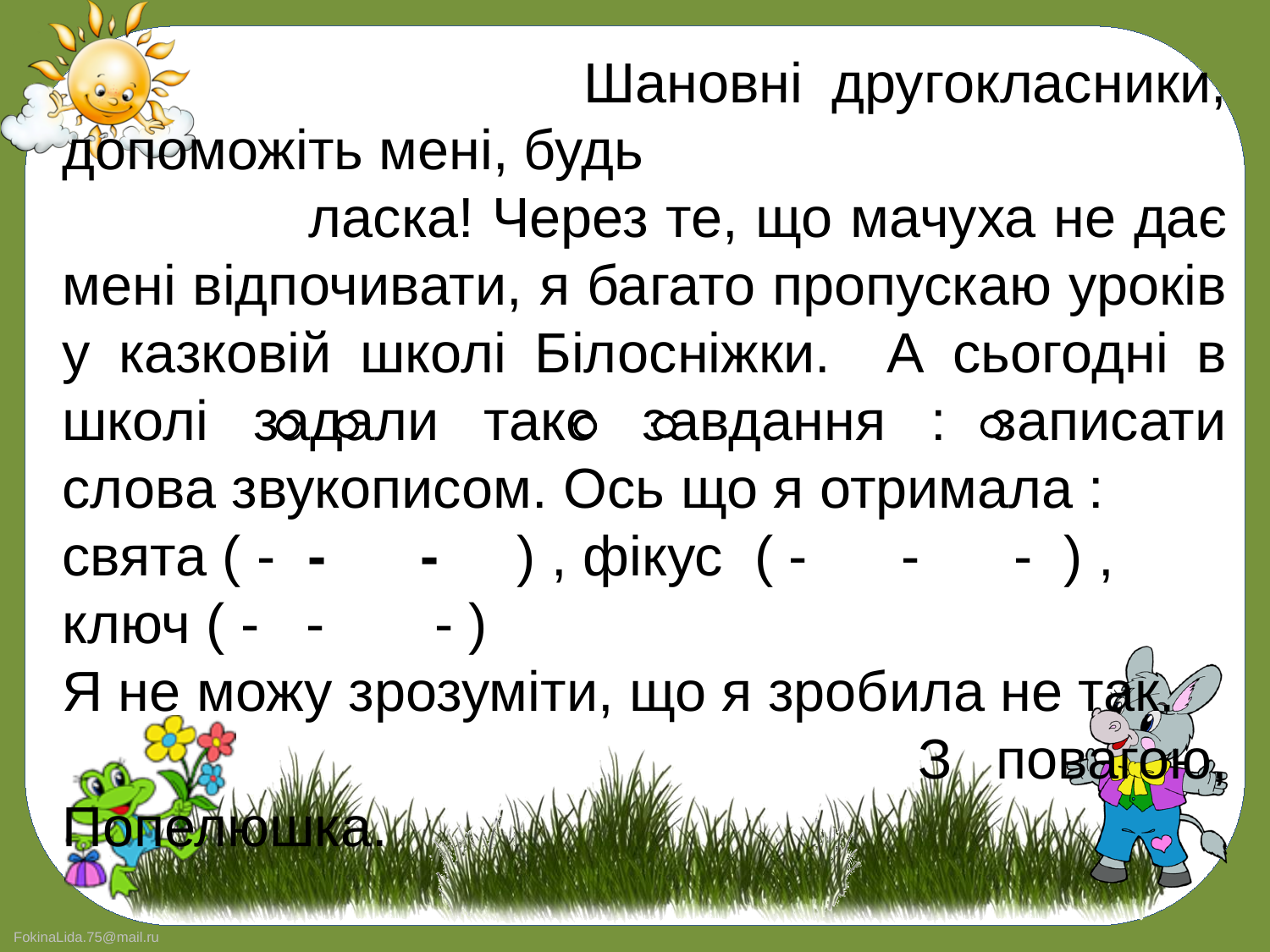

Шановні другокласники, допоможіть мені, будь
              ласка! Через те, що мачуха не дає мені відпочивати, я багато пропускаю уроків у казковій школі Білосніжки.  А сьогодні в школі задали таке завдання : записати слова звукописом. Ось що я отримала :
свята ( -  -      -     ) , фікус  ( -      -      -  ) , ключ ( -   -       - )
Я не можу зрозуміти, що я зробила не так.
					     З повагою, Попелюшка.